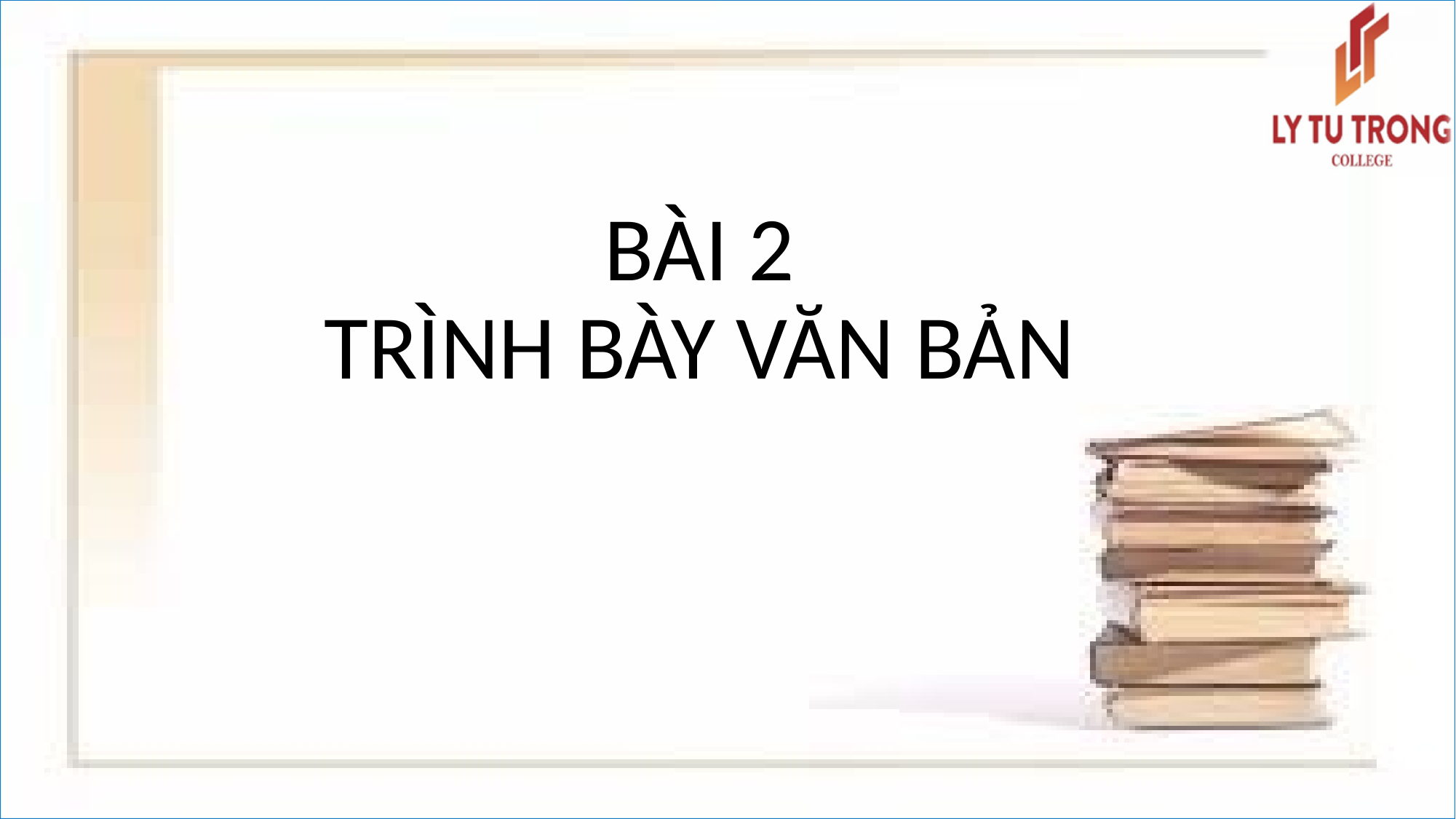

# BÀI 2 TRÌNH BÀY VĂN BẢN